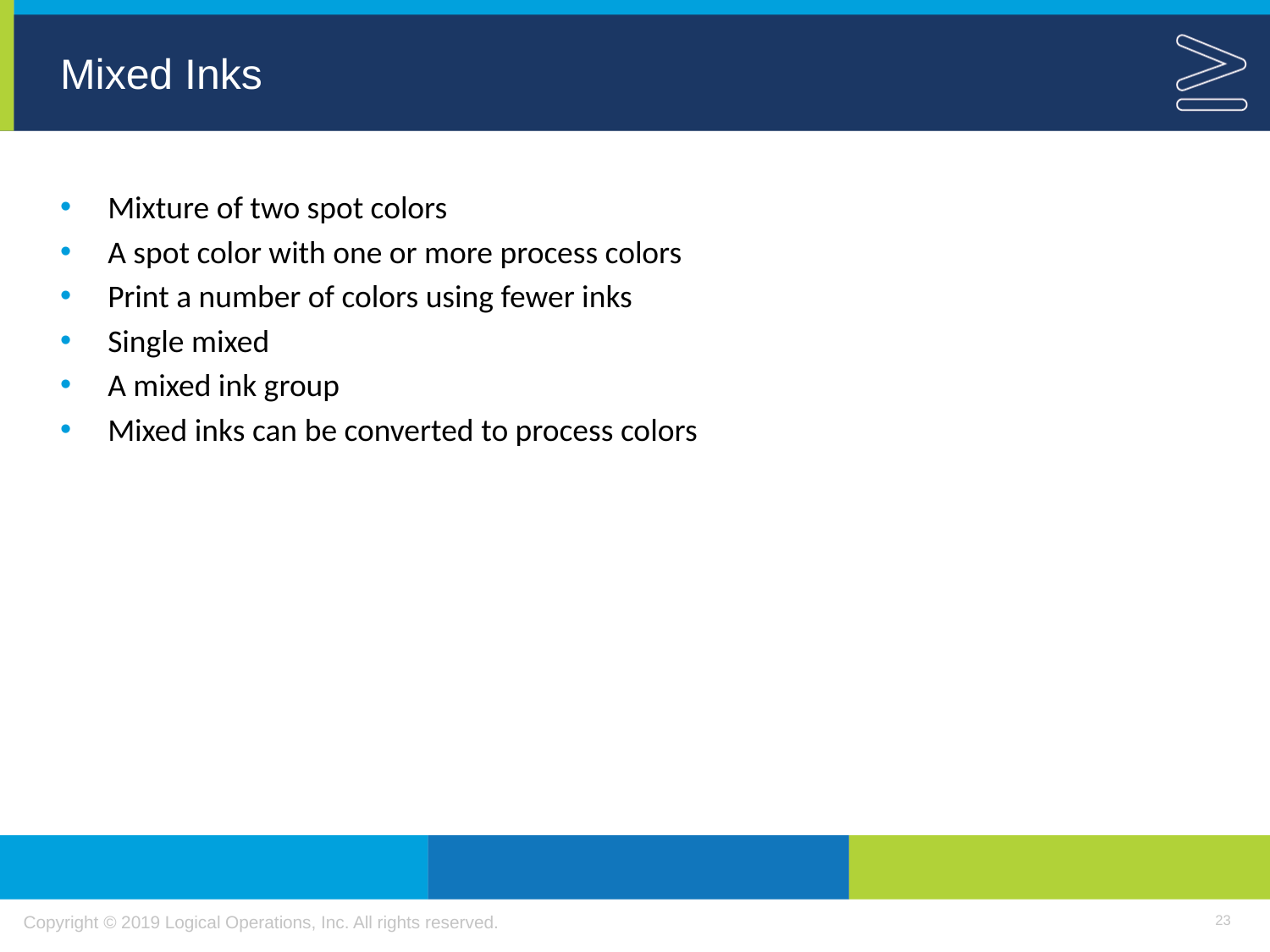

# Mixed Inks
Mixture of two spot colors
A spot color with one or more process colors
Print a number of colors using fewer inks
Single mixed
A mixed ink group
Mixed inks can be converted to process colors
23